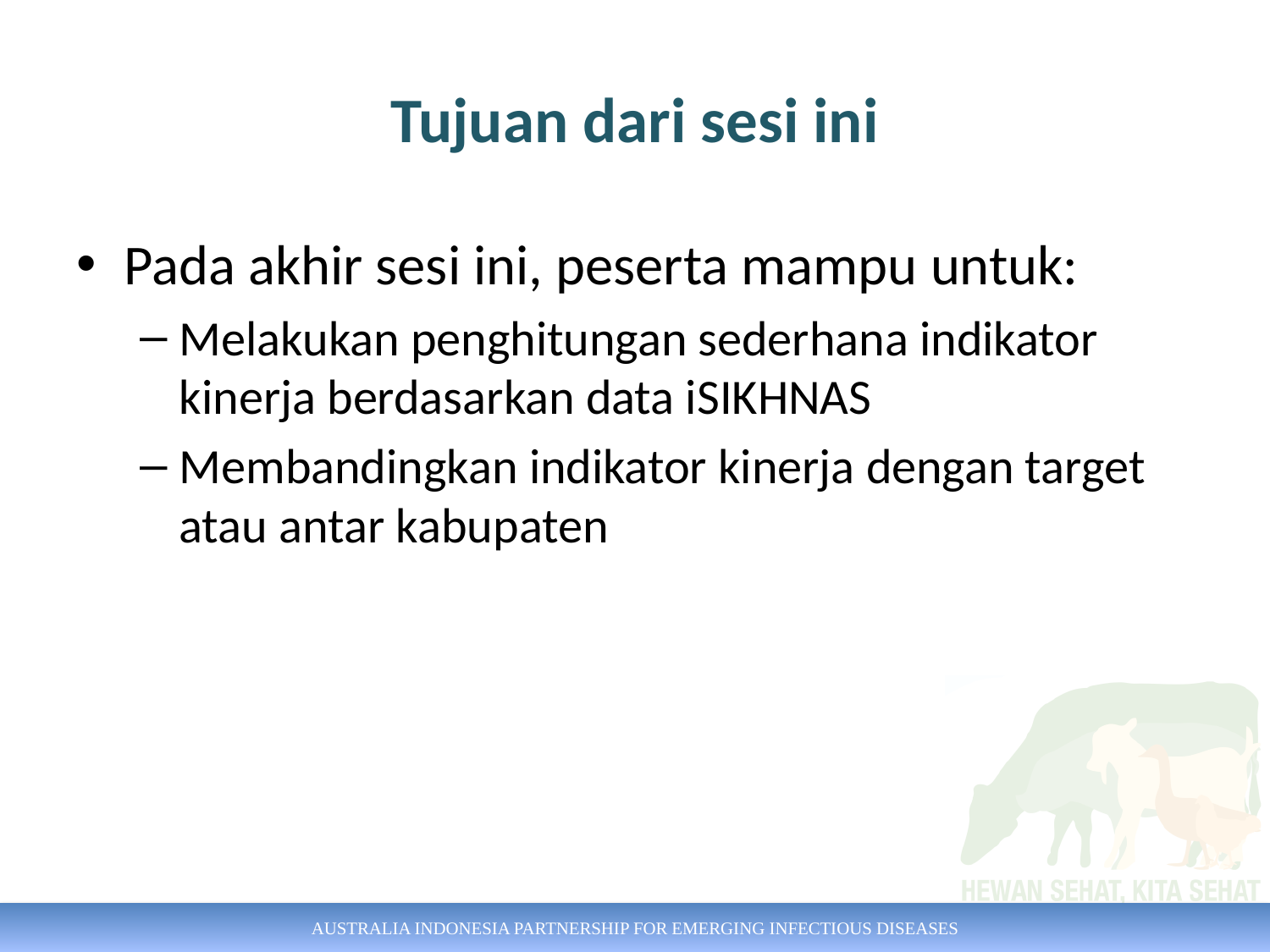

# Tujuan dari sesi ini
Pada akhir sesi ini, peserta mampu untuk:
Melakukan penghitungan sederhana indikator kinerja berdasarkan data iSIKHNAS
Membandingkan indikator kinerja dengan target atau antar kabupaten